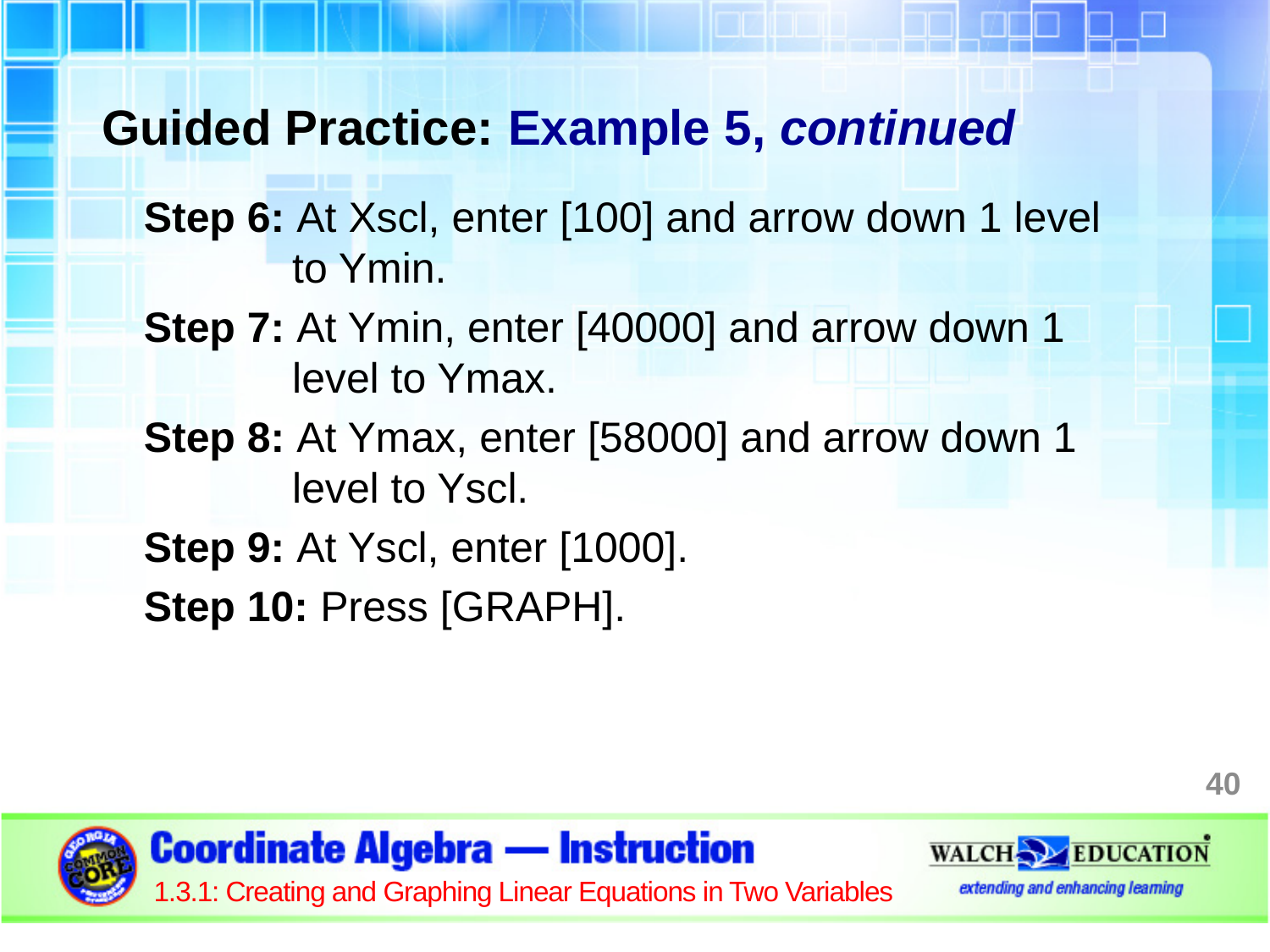

Guided Practice: Example 5, continued

Step 6: At Xscl, enter [100] and arrow down 1 level to Ymin.
Step 7: At Ymin, enter [40000] and arrow down 1 level to Ymax.
Step 8: At Ymax, enter [58000] and arrow down 1 level to Yscl.
Step 9: At Yscl, enter [1000].
Step 10: Press [GRAPH].
40
1.3.1: Creating and Graphing Linear Equations in Two Variables